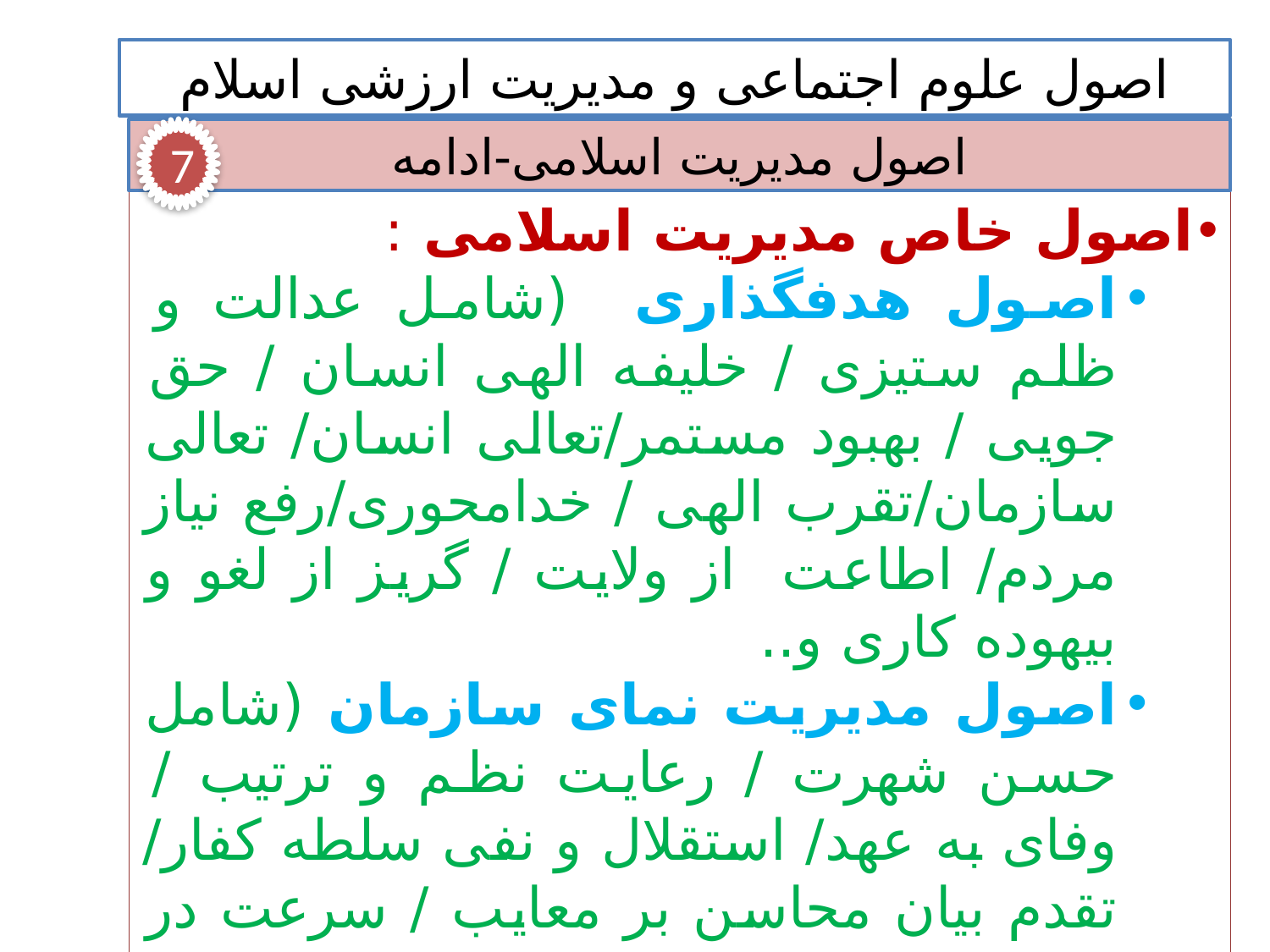

اصول علوم اجتماعی و مدیریت ارزشی اسلام
اصول مدیریت اسلامی-ادامه
7
اصول خاص مدیریت اسلامی :
اصول هدفگذاری  (شامل عدالت و ظلم ستیزی / خلیفه الهی انسان / حق جویی / بهبود مستمر/تعالی انسان/ تعالی سازمان/تقرب الهی / خدامحوری/رفع نیاز مردم/ اطاعت  از ولایت / گریز از لغو و بیهوده کاری و..
اصول مدیریت نمای سازمان (شامل حسن شهرت / رعایت نظم و ترتیب / وفای به عهد/ استقلال و نفی سلطه کفار/ تقدم بیان محاسن بر معایب / سرعت در کار خیر / بیان حق(تبلیغات) / ادب و متانت / تقدم عرض بر مال / گشاده رویی / مردم داری و مشتری مداری و....